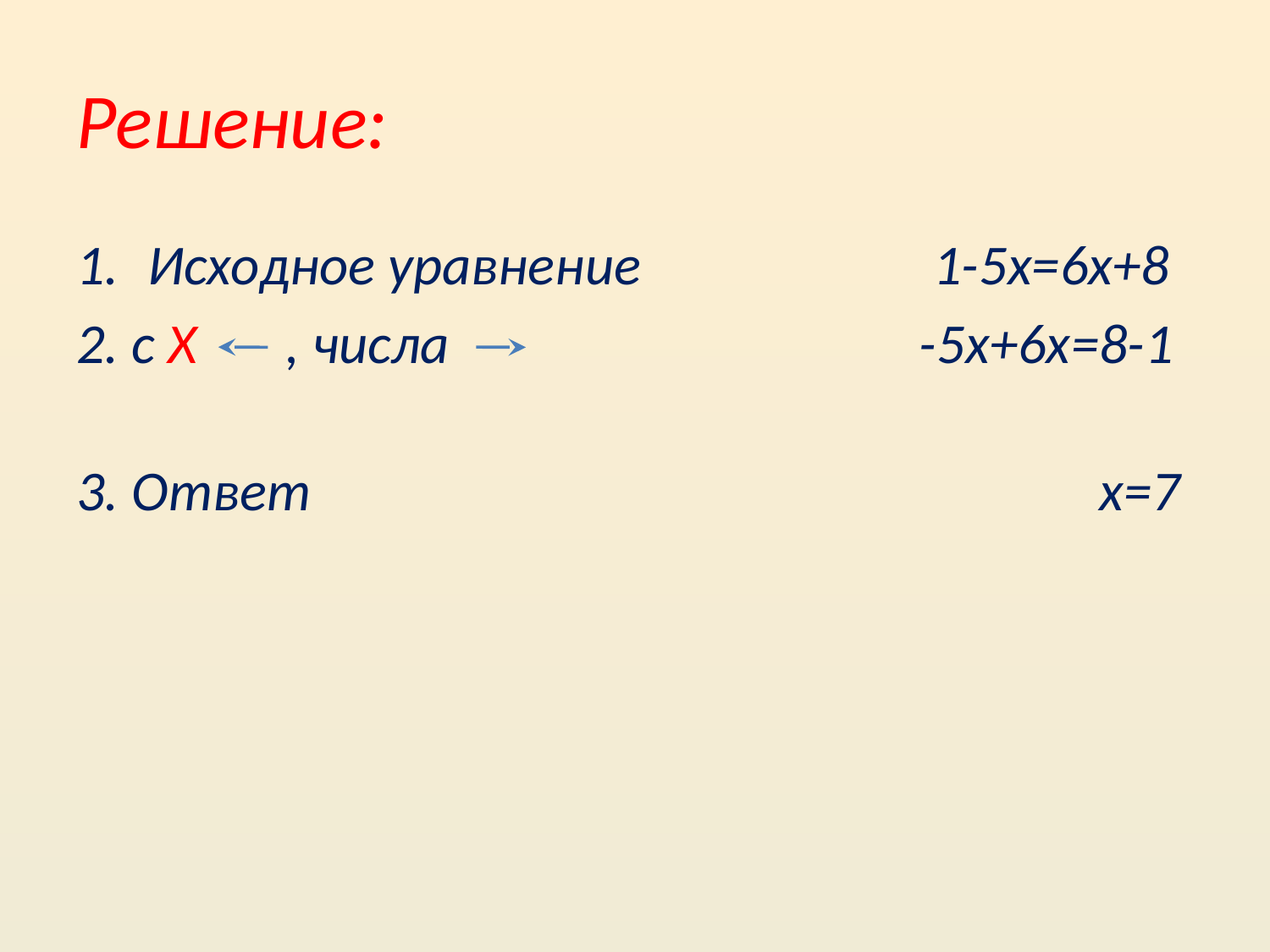

# Решение:
Исходное уравнение                       1-5х=6х+8
2. с Х       , числа                                     -5х+6х=8-1
3. Ответ                                                              х=7